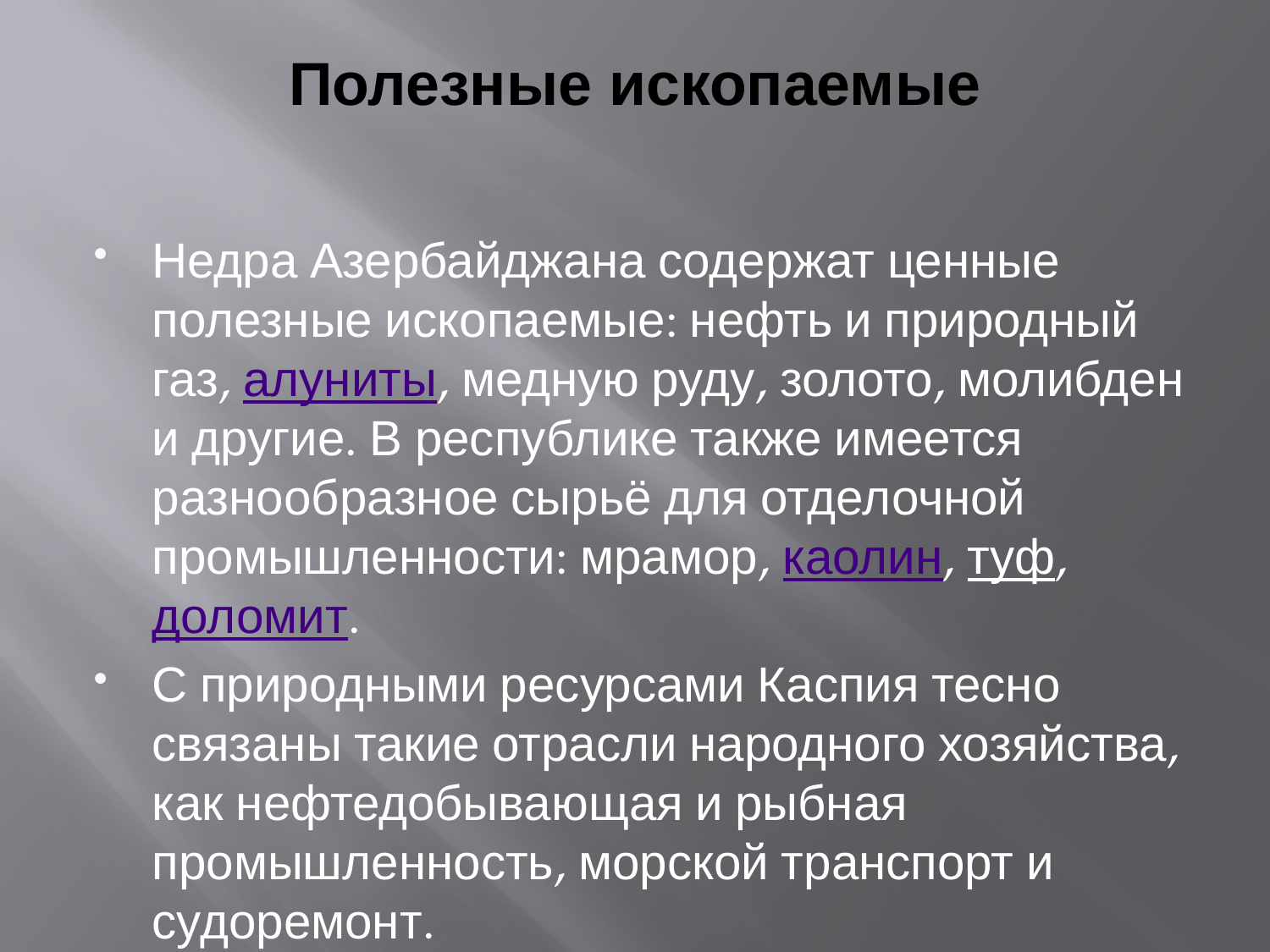

# Полезные ископаемые
Недра Азербайджана содержат ценные полезные ископаемые: нефть и природный газ, алуниты, медную руду, золото, молибден и другие. В республике также имеется разнообразное сырьё для отделочной промышленности: мрамор, каолин, туф, доломит.
С природными ресурсами Каспия тесно связаны такие отрасли народного хозяйства, как нефтедобывающая и рыбная промышленность, морской транспорт и судоремонт.